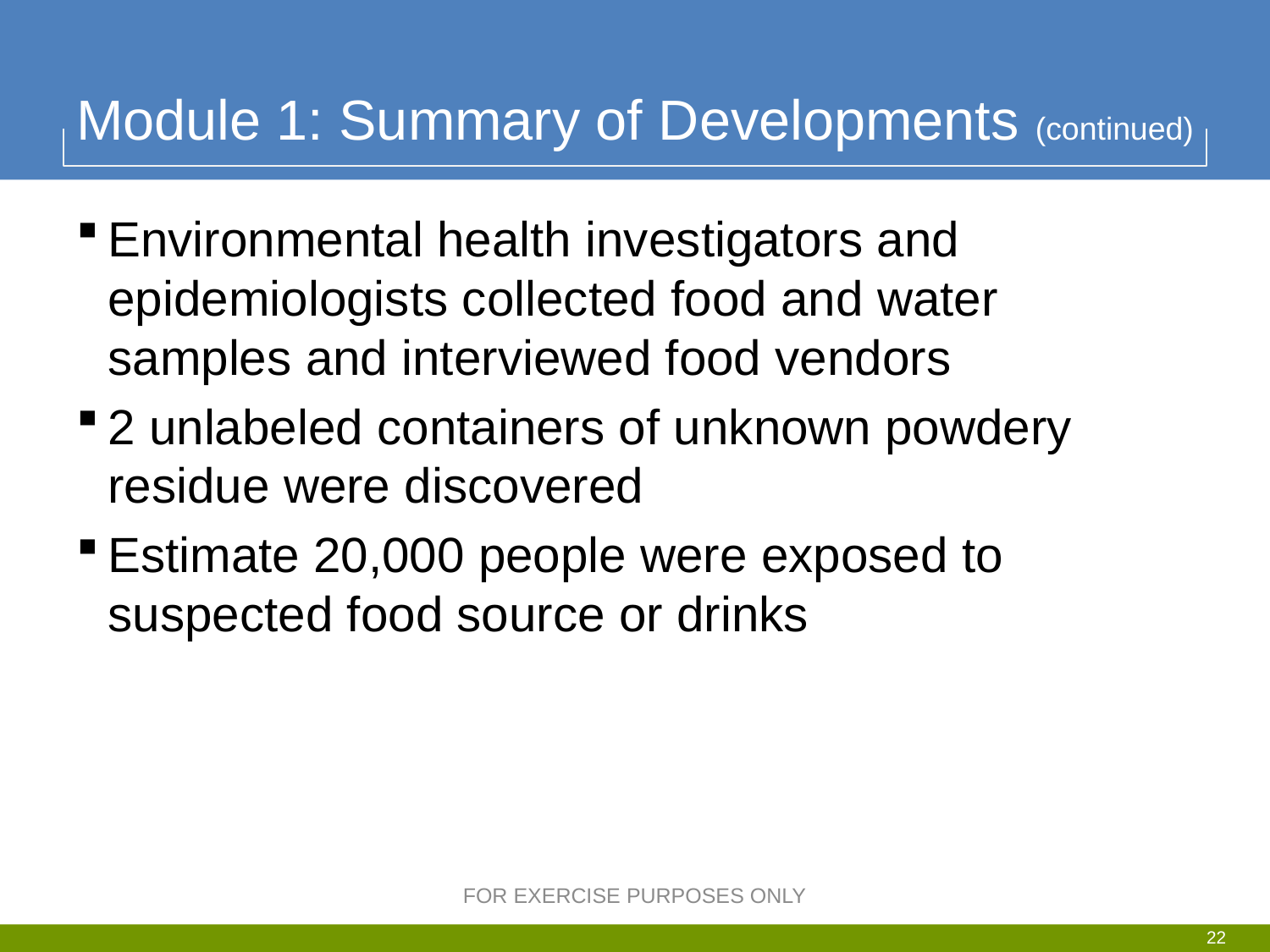

# Module 1: Summary of Developments (continued)
Environmental health investigators and epidemiologists collected food and water samples and interviewed food vendors
2 unlabeled containers of unknown powdery residue were discovered
Estimate 20,000 people were exposed to suspected food source or drinks
FOR EXERCISE PURPOSES ONLY